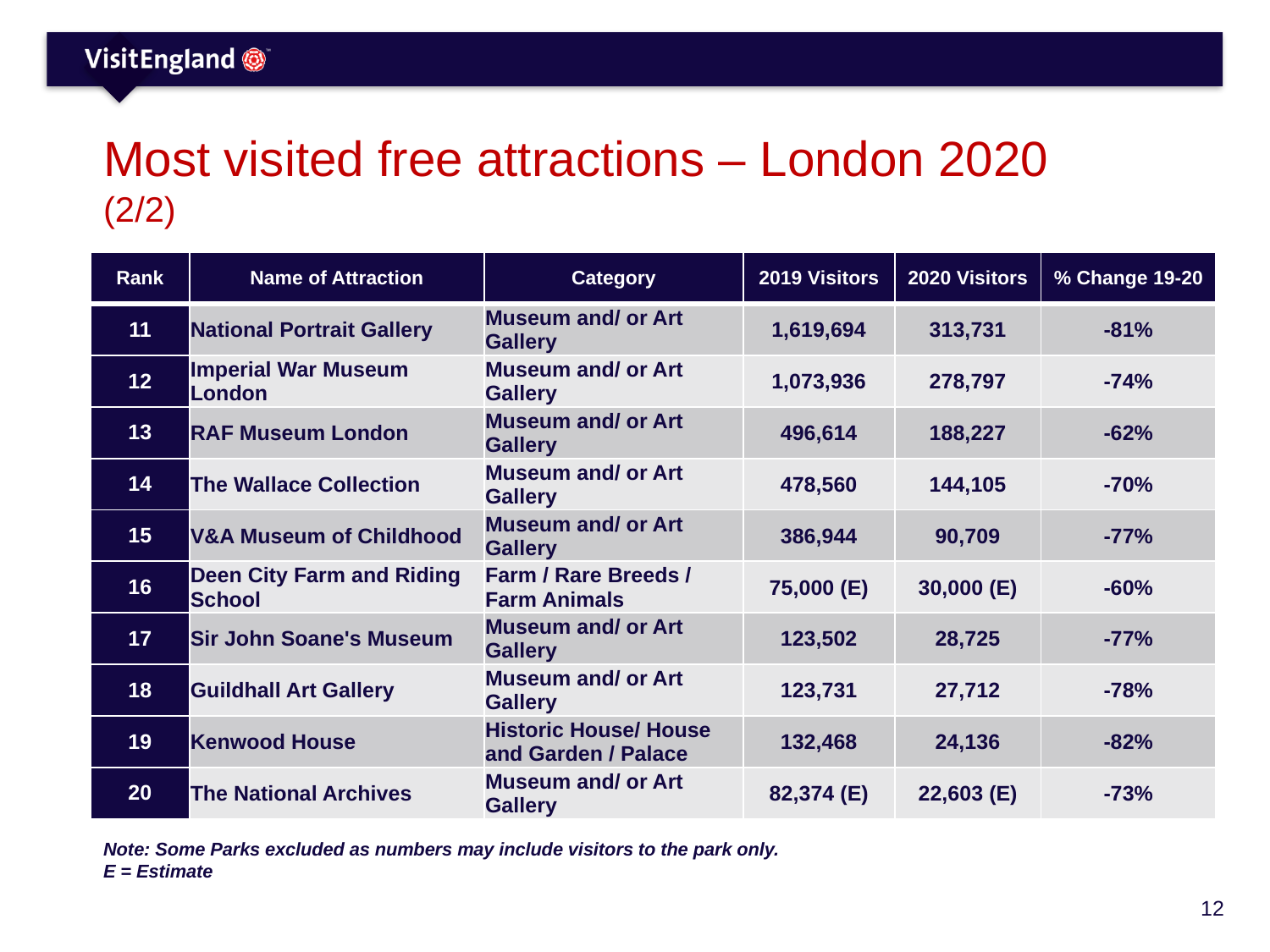

# Most visited free attractions – London 2020 (2/2)
| Rank | Name of Attraction | Category | 2019 Visitors | 2020 Visitors | % Change 19-20 |
| --- | --- | --- | --- | --- | --- |
| 11 | National Portrait Gallery | Museum and/ or Art Gallery | 1,619,694 | 313,731 | -81% |
| 12 | Imperial War Museum London | Museum and/ or Art Gallery | 1,073,936 | 278,797 | -74% |
| 13 | RAF Museum London | Museum and/ or Art Gallery | 496,614 | 188,227 | -62% |
| 14 | The Wallace Collection | Museum and/ or Art Gallery | 478,560 | 144,105 | -70% |
| 15 | V&A Museum of Childhood | Museum and/ or Art Gallery | 386,944 | 90,709 | -77% |
| 16 | Deen City Farm and Riding School | Farm / Rare Breeds / Farm Animals | 75,000 (E) | 30,000 (E) | -60% |
| 17 | Sir John Soane's Museum | Museum and/ or Art Gallery | 123,502 | 28,725 | -77% |
| 18 | Guildhall Art Gallery | Museum and/ or Art Gallery | 123,731 | 27,712 | -78% |
| 19 | Kenwood House | Historic House/ House and Garden / Palace | 132,468 | 24,136 | -82% |
| 20 | The National Archives | Museum and/ or Art Gallery | 82,374 (E) | 22,603 (E) | -73% |
Note: Some Parks excluded as numbers may include visitors to the park only.
E = Estimate